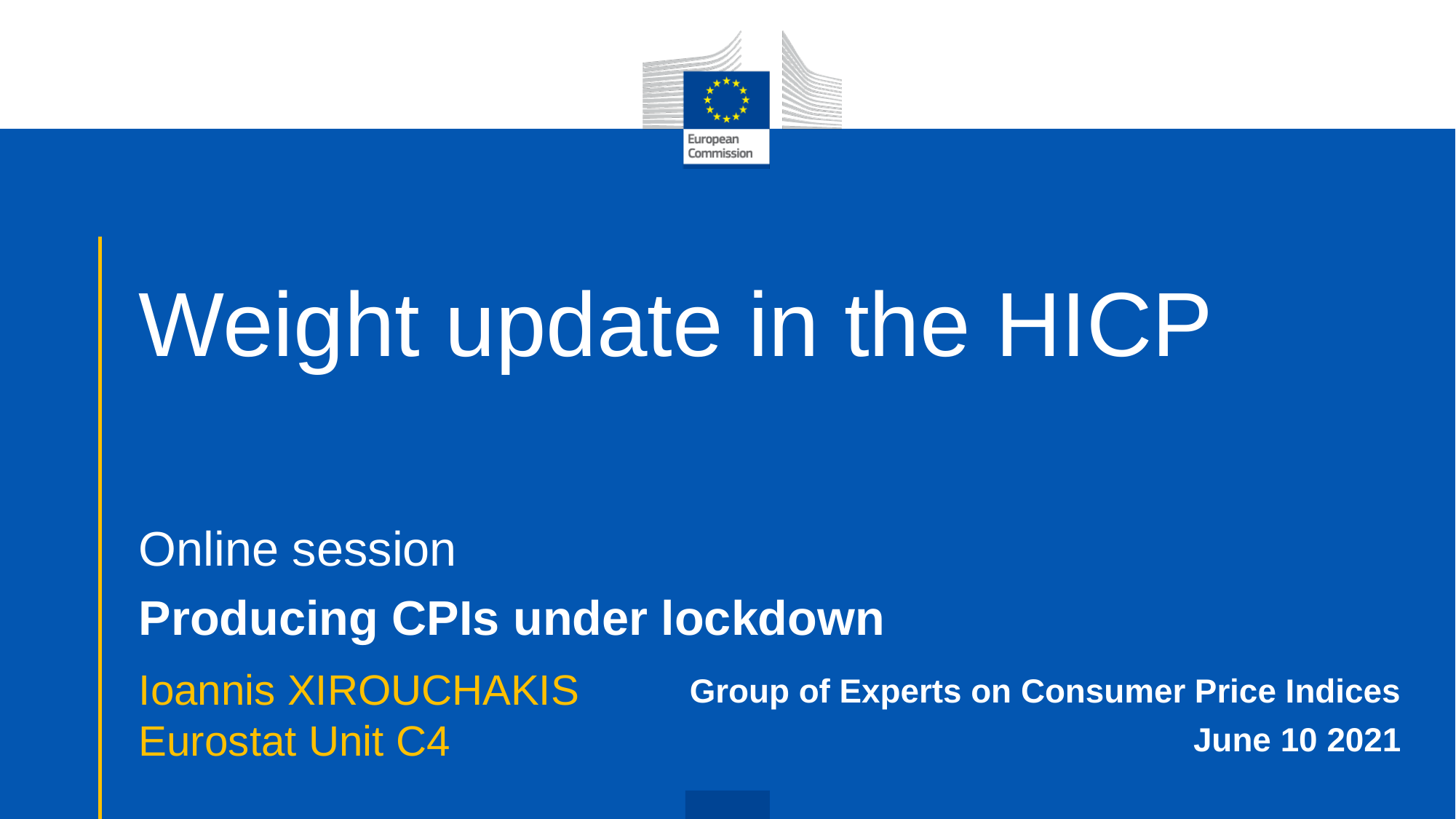

# Weight update in the HICP Online session Producing CPIs under lockdown
Ioannis XIROUCHAKIS
Eurostat Unit C4
Group of Experts on Consumer Price Indices
June 10 2021